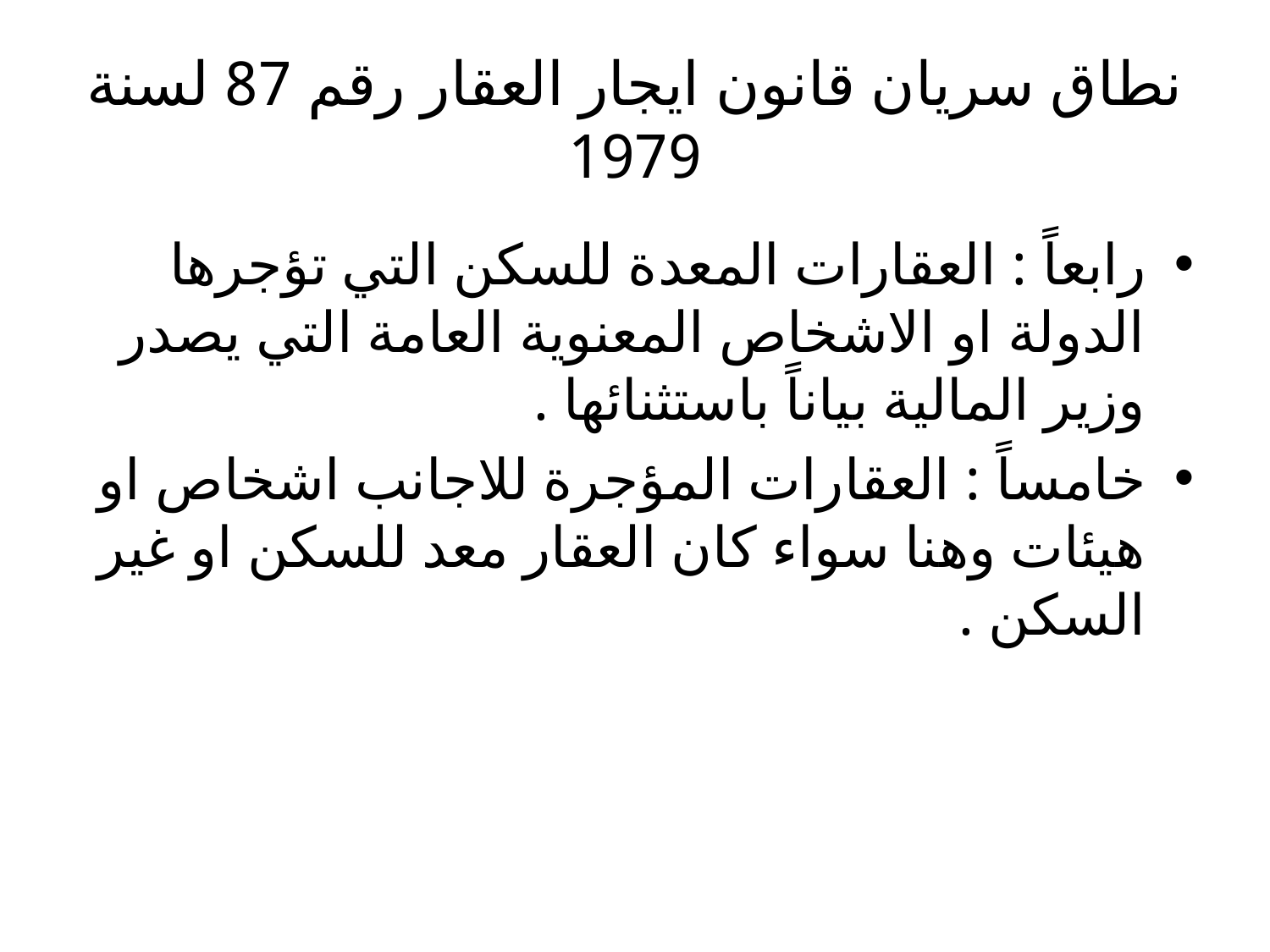

# نطاق سريان قانون ايجار العقار رقم 87 لسنة 1979
رابعاً : العقارات المعدة للسكن التي تؤجرها الدولة او الاشخاص المعنوية العامة التي يصدر وزير المالية بياناً باستثنائها .
خامساً : العقارات المؤجرة للاجانب اشخاص او هيئات وهنا سواء كان العقار معد للسكن او غير السكن .